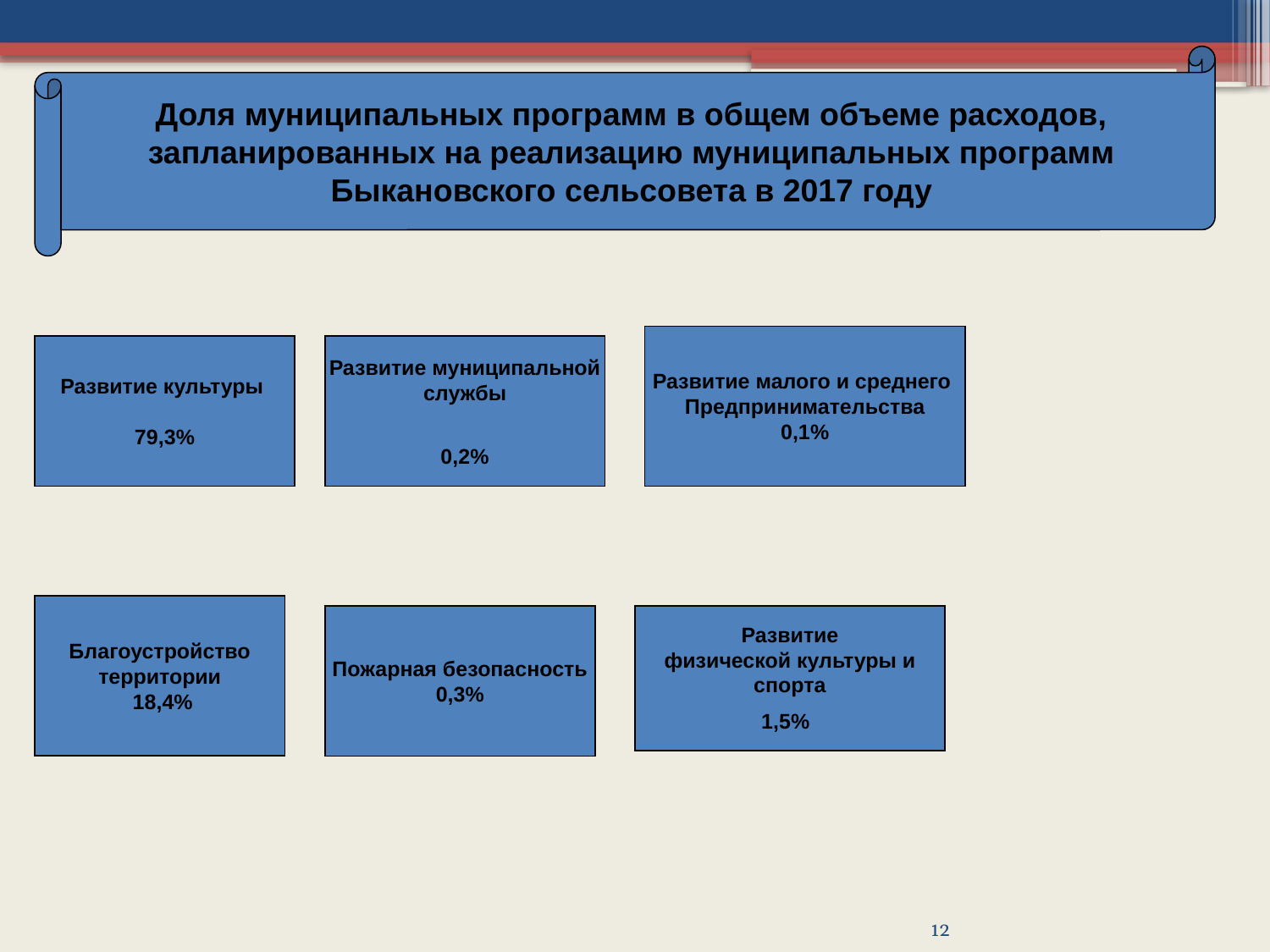

Доля муниципальных программ в общем объеме расходов,
запланированных на реализацию муниципальных программ
Быкановского сельсовета в 2017 году
Развитие малого и среднего
Предпринимательства
0,1%
Развитие культуры

79,3%
Развитие муниципальной
службы

0,2%
Благоустройство
 территории
 18,4%
Пожарная безопасность
0,3%
Развитие
 физической культуры и
спорта
1,5%
12